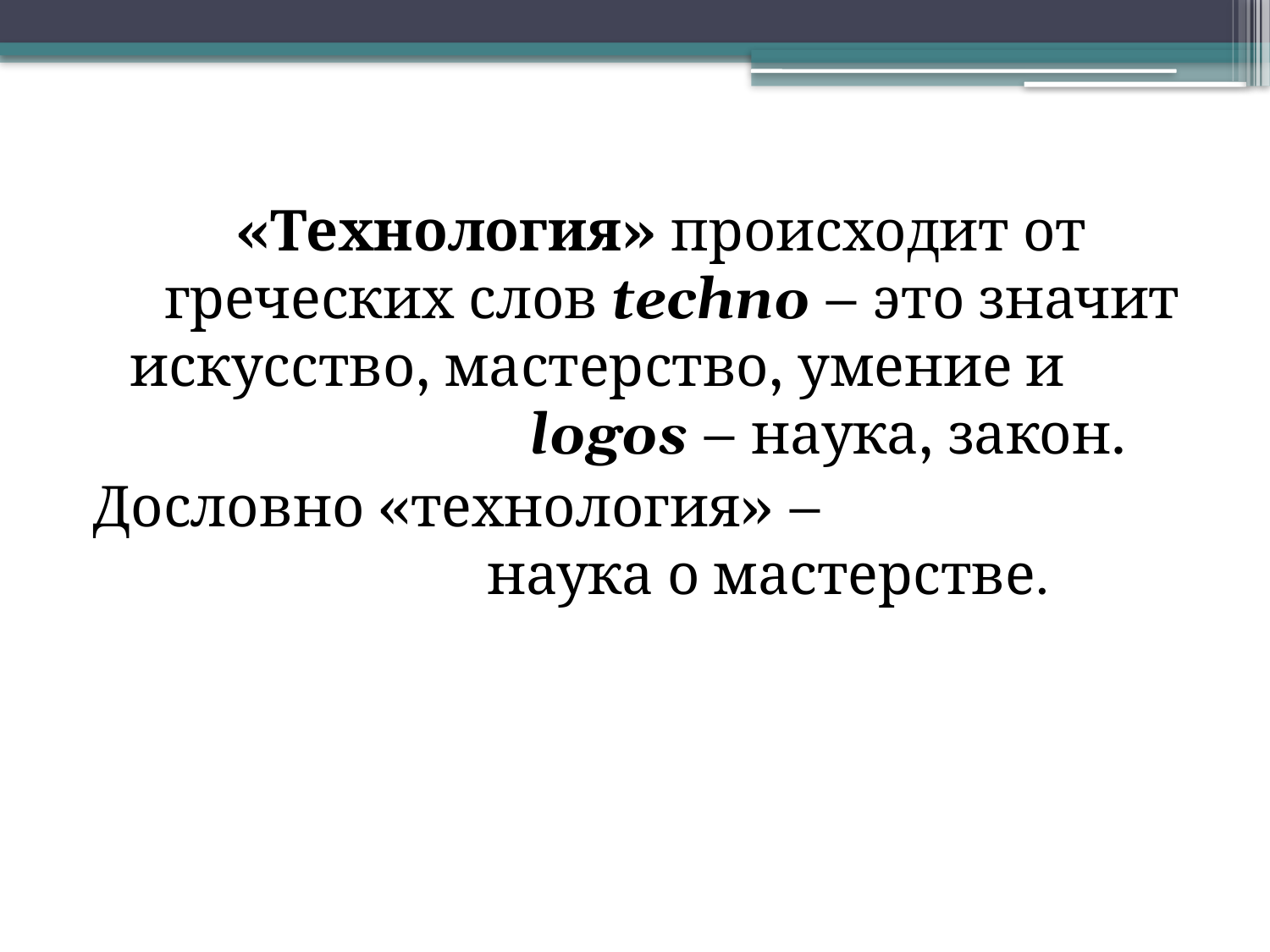

#
 «Технология» происходит от греческих слов techno – это значит искусство, мастерство, умение и                                    logos – наука, закон.
Дословно «технология» –                                             наука о мастерстве.